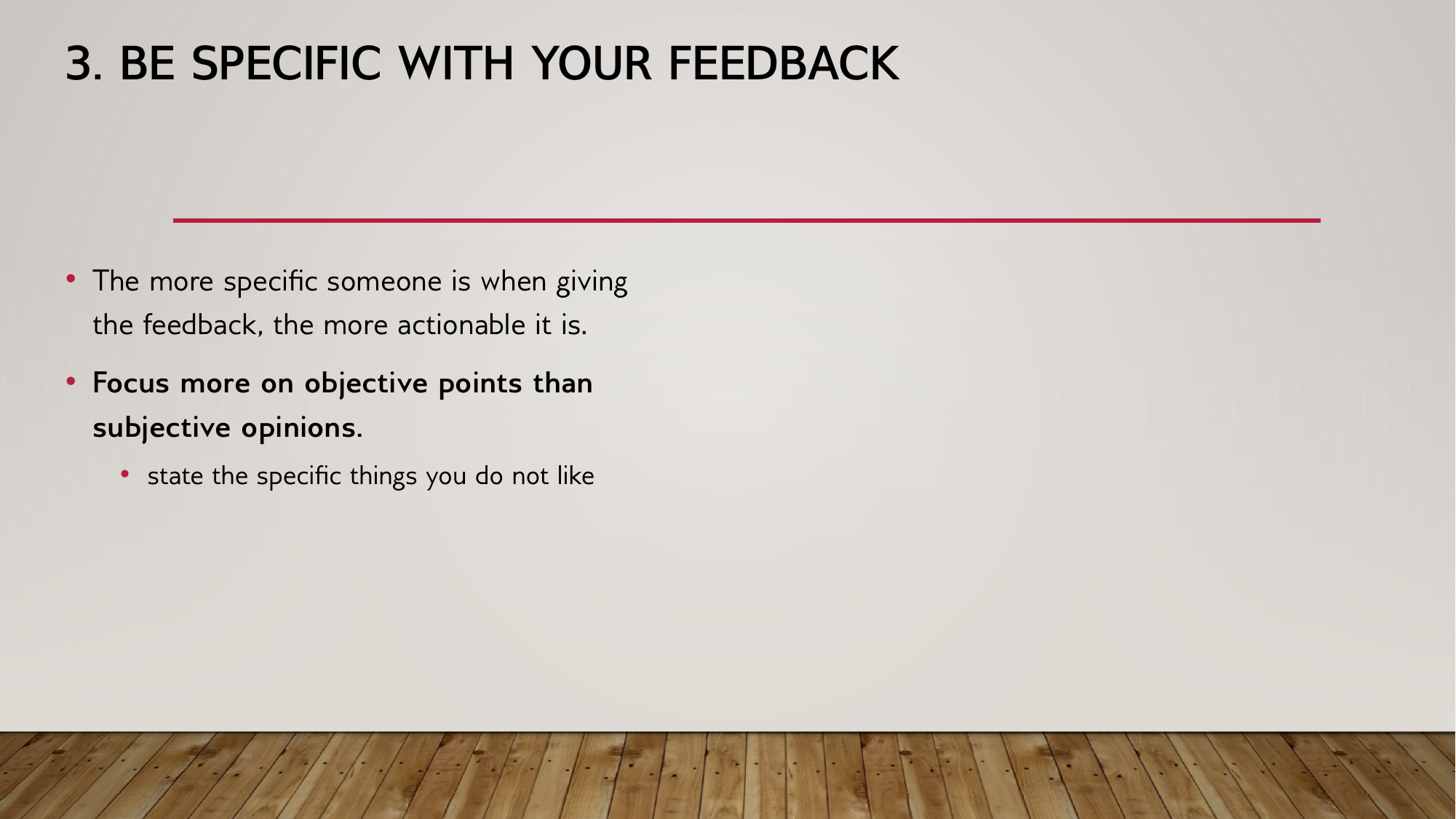

# 3. Be specific with your feedback
The more specific someone is when giving the feedback, the more actionable it is.
Focus more on objective points than subjective opinions.
state the specific things you do not like